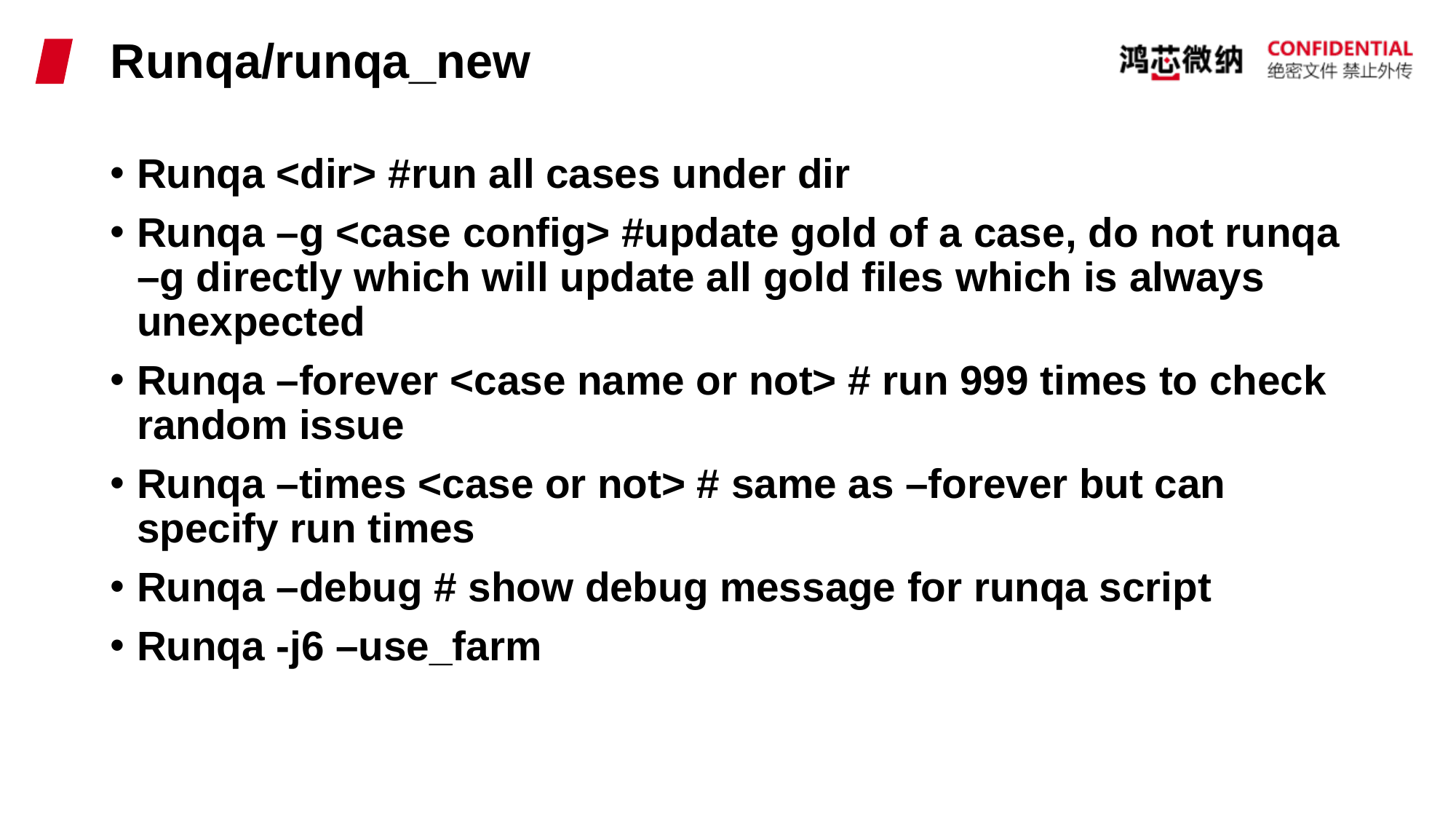

# Runqa/runqa_new
Runqa <dir> #run all cases under dir
Runqa –g <case config> #update gold of a case, do not runqa –g directly which will update all gold files which is always unexpected
Runqa –forever <case name or not> # run 999 times to check random issue
Runqa –times <case or not> # same as –forever but can specify run times
Runqa –debug # show debug message for runqa script
Runqa -j6 –use_farm